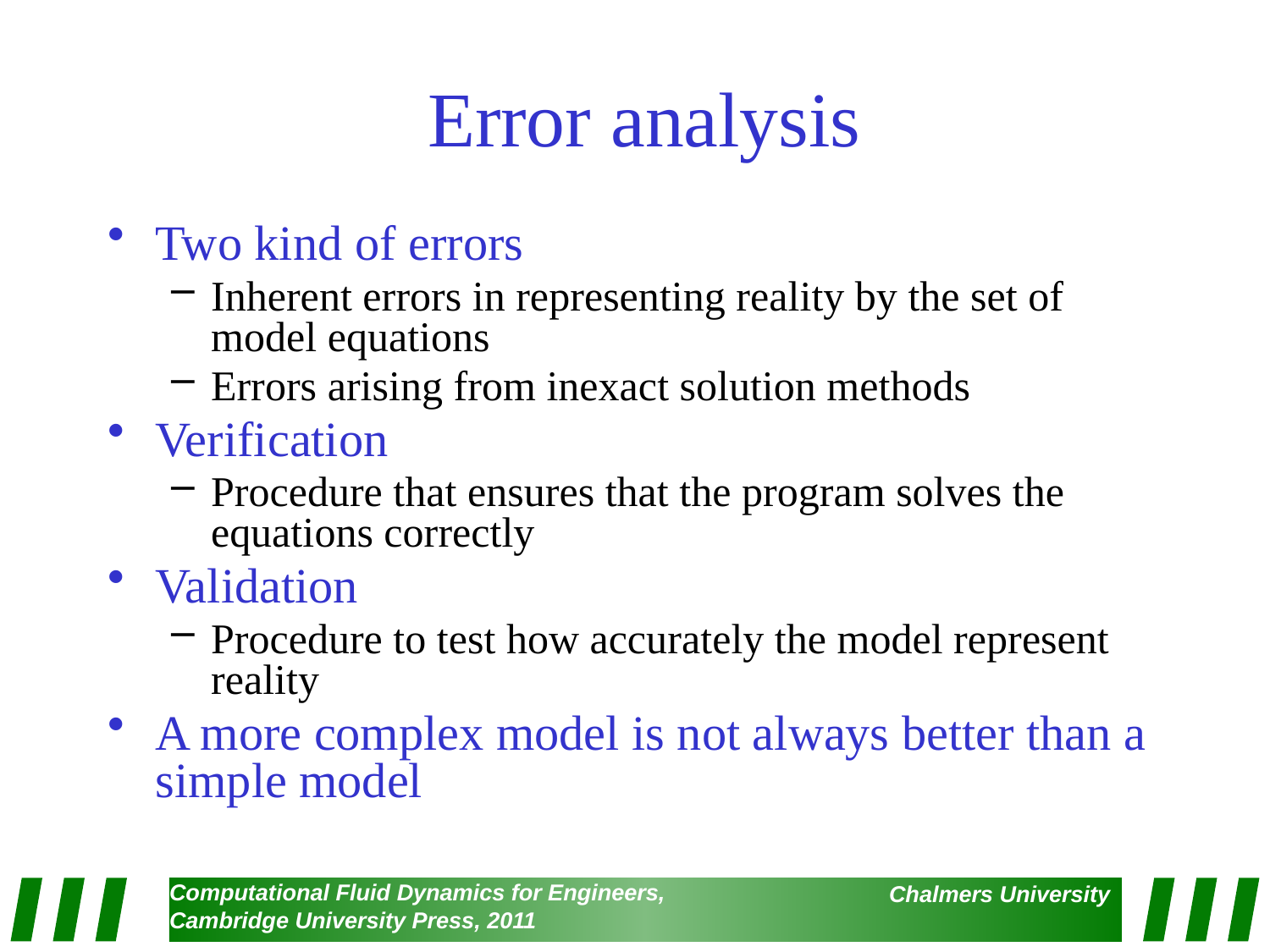

# Error analysis
Two kind of errors
Inherent errors in representing reality by the set of model equations
Errors arising from inexact solution methods
Verification
Procedure that ensures that the program solves the equations correctly
Validation
Procedure to test how accurately the model represent reality
A more complex model is not always better than a simple model